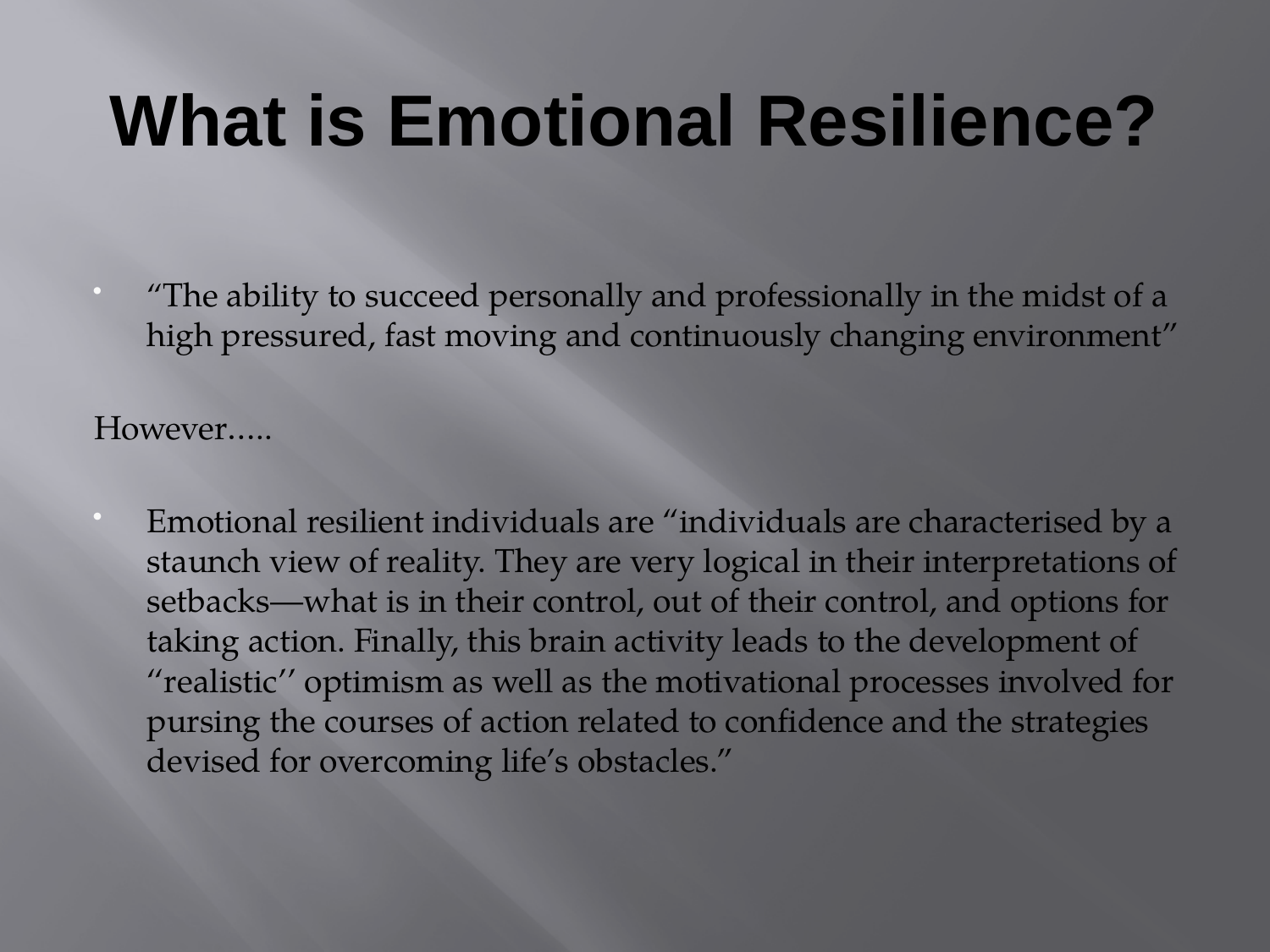

# What is Emotional Resilience?

“The ability to succeed personally and professionally in the midst of a high pressured, fast moving and continuously changing environment”

However…..

Emotional resilient individuals are “individuals are characterised by a staunch view of reality. They are very logical in their interpretations of setbacks—what is in their control, out of their control, and options for taking action. Finally, this brain activity leads to the development of ‘‘realistic’’ optimism as well as the motivational processes involved for pursing the courses of action related to confidence and the strategies devised for overcoming life’s obstacles.”